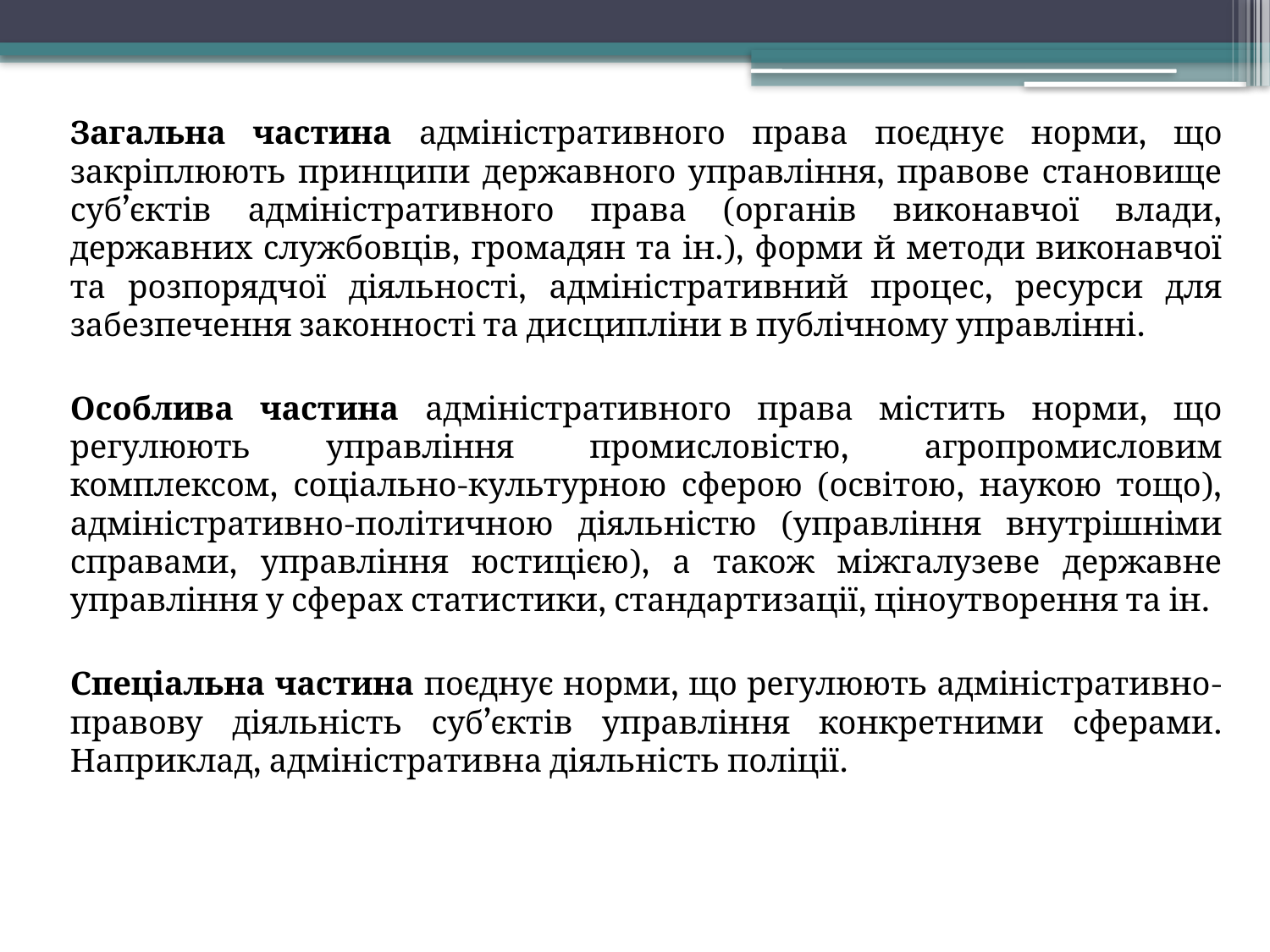

Загальна частина адміністративного права поєднує норми, що закріплюють принципи державного управління, правове становище суб’єктів адміністративного права (органів виконавчої влади, державних службовців, громадян та ін.), форми й методи виконавчої та розпорядчої діяльності, адміністративний процес, ресурси для забезпечення законності та дисципліни в публічному управлінні.

Особлива частина адміністративного права містить норми, що регулюють управління промисловістю, агропромисловим комплексом, соціально-культурною сферою (освітою, наукою тощо), адміністративно-політичною діяльністю (управління внутрішніми справами, управління юстицією), а також міжгалузеве державне управління у сферах статистики, стандартизації, ціноутворення та ін.

Спеціальна частина поєднує норми, що регулюють адміністративно-правову діяльність суб’єктів управління конкретними сферами. Наприклад, адміністративна діяльність поліції.